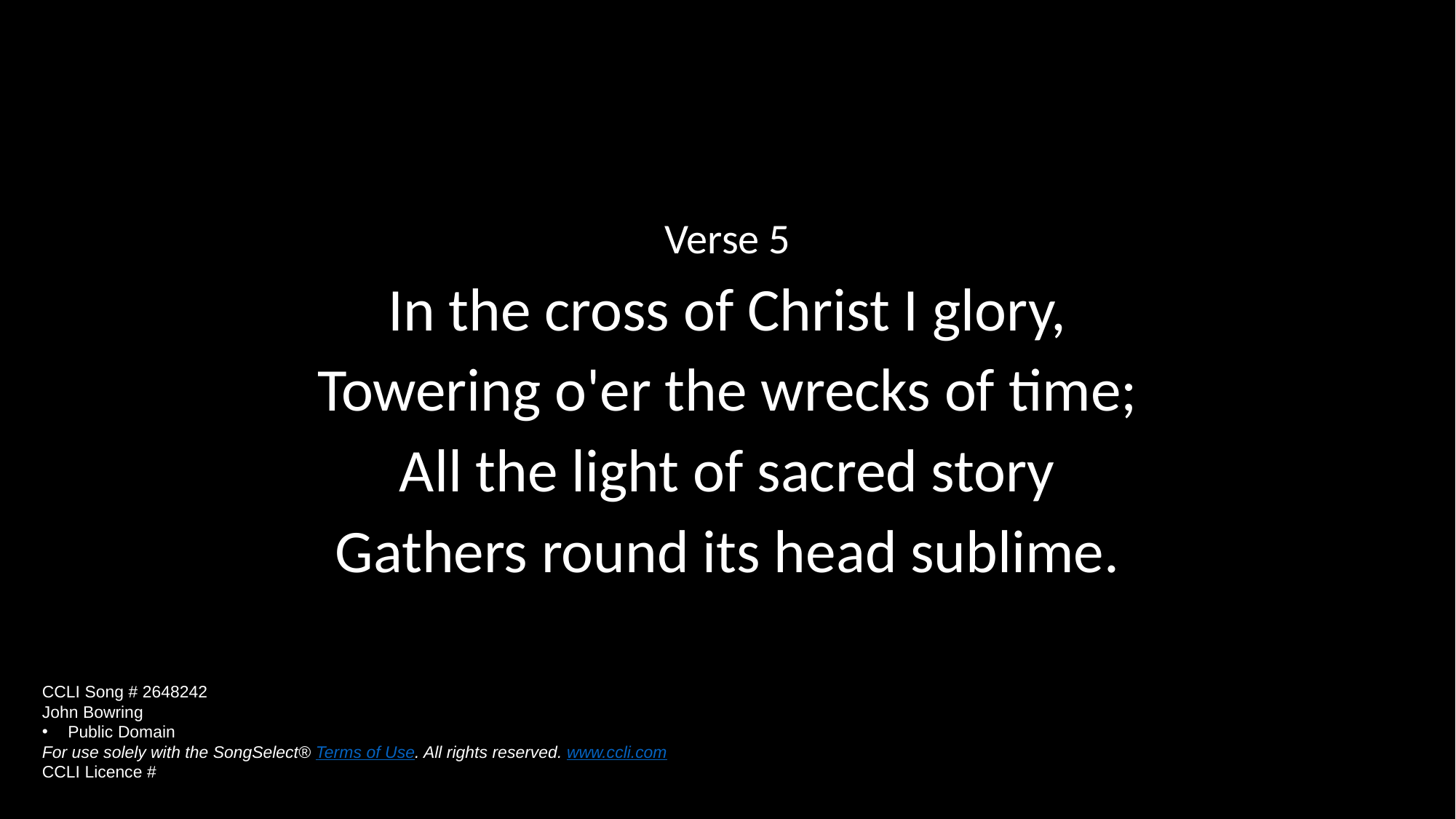

Verse 5
In the cross of Christ I glory,
Towering o'er the wrecks of time;
All the light of sacred story
Gathers round its head sublime.
CCLI Song # 2648242
John Bowring
Public Domain
For use solely with the SongSelect® Terms of Use. All rights reserved. www.ccli.com
CCLI Licence #